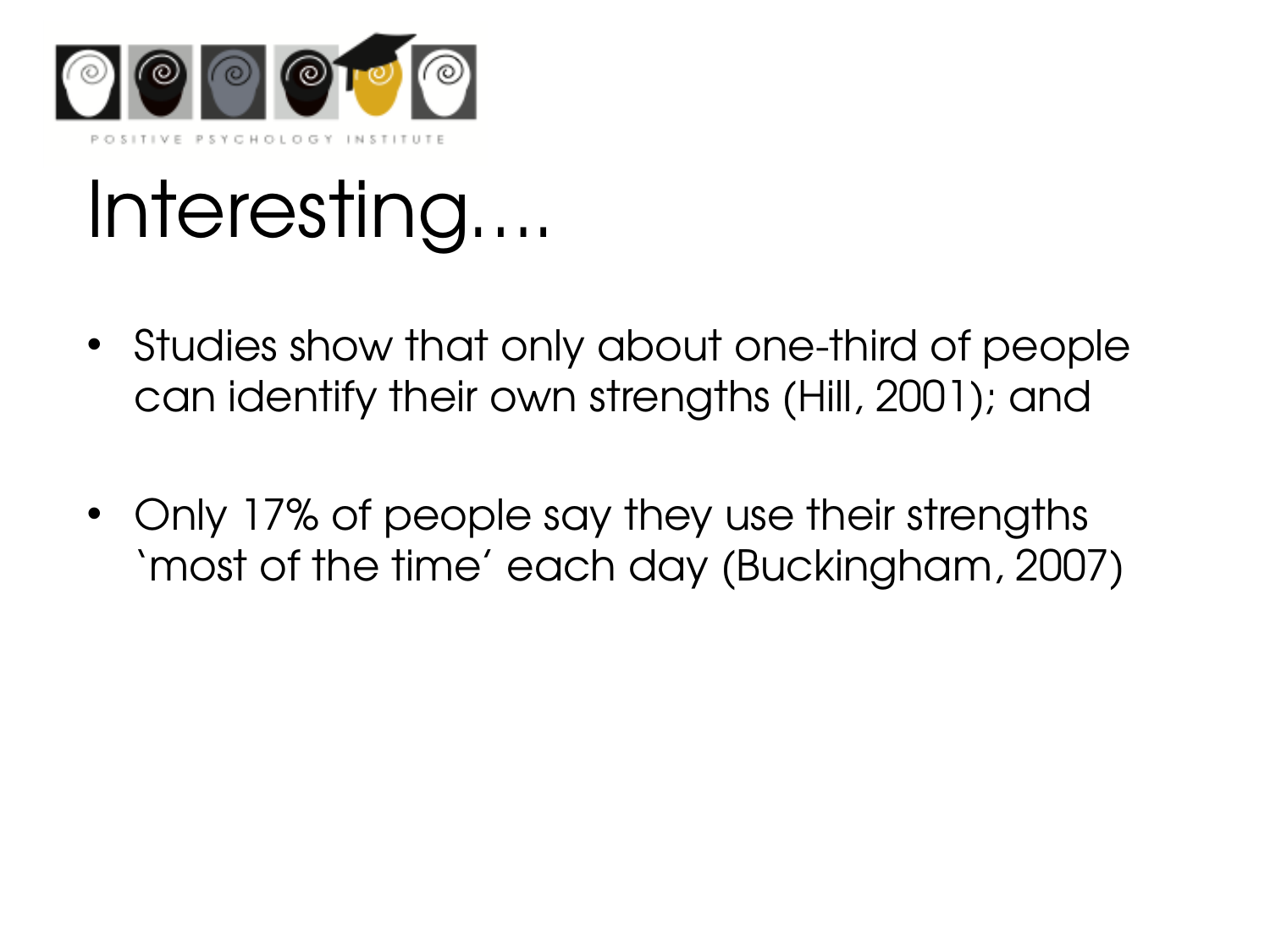

Interesting….
Studies show that only about one-third of people can identify their own strengths (Hill, 2001); and

Only 17% of people say they use their strengths ‘most of the time’ each day (Buckingham, 2007)